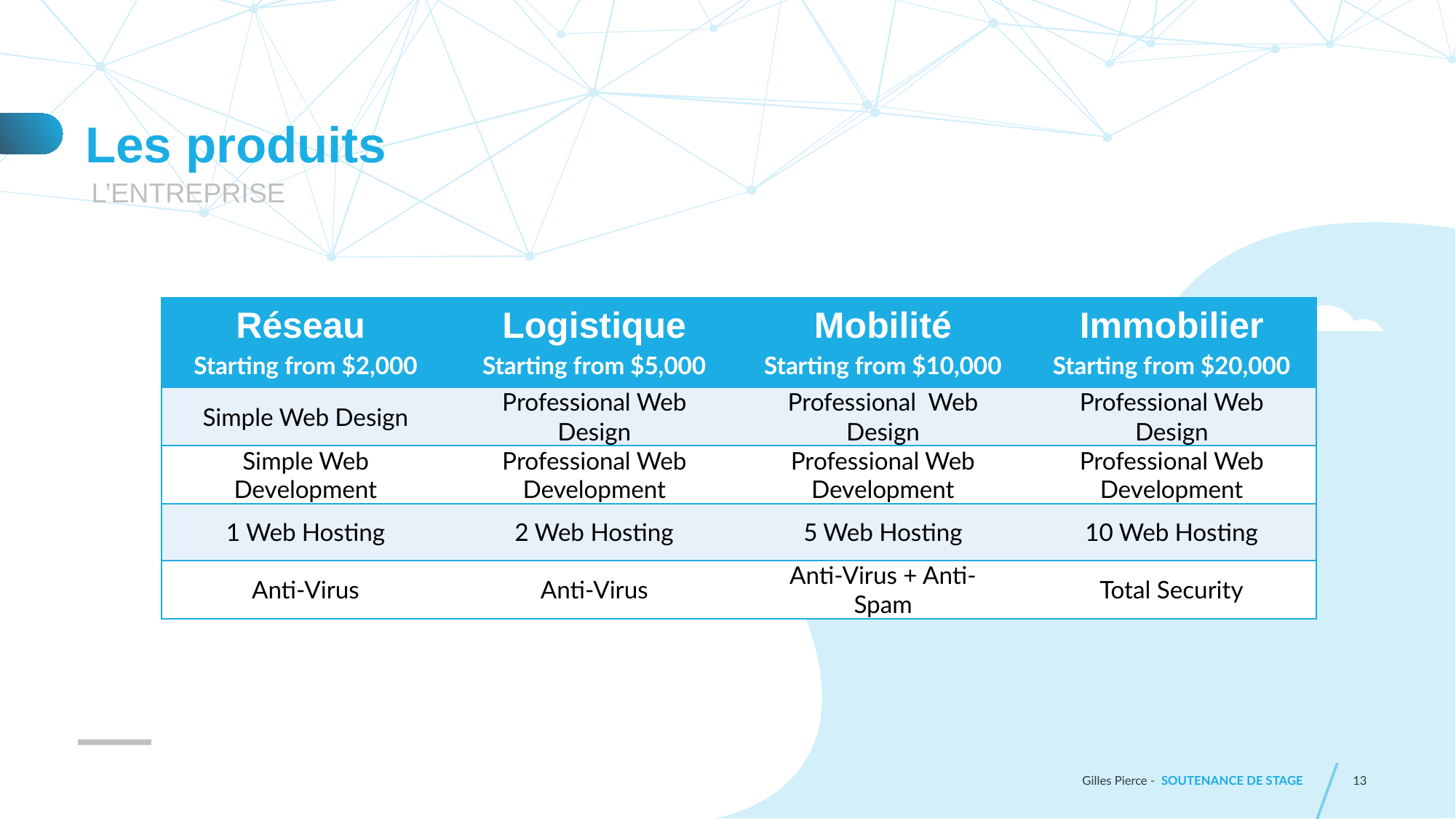

# Les produits
L’ENTREPRISE
| Réseau Starting from $2,000 | Logistique Starting from $5,000 | Mobilité Starting from $10,000 | Immobilier Starting from $20,000 |
| --- | --- | --- | --- |
| Simple Web Design | Professional Web Design | Professional Web Design | Professional Web Design |
| Simple Web Development | Professional Web Development | Professional Web Development | Professional Web Development |
| 1 Web Hosting | 2 Web Hosting | 5 Web Hosting | 10 Web Hosting |
| Anti-Virus | Anti-Virus | Anti-Virus + Anti-Spam | Total Security |